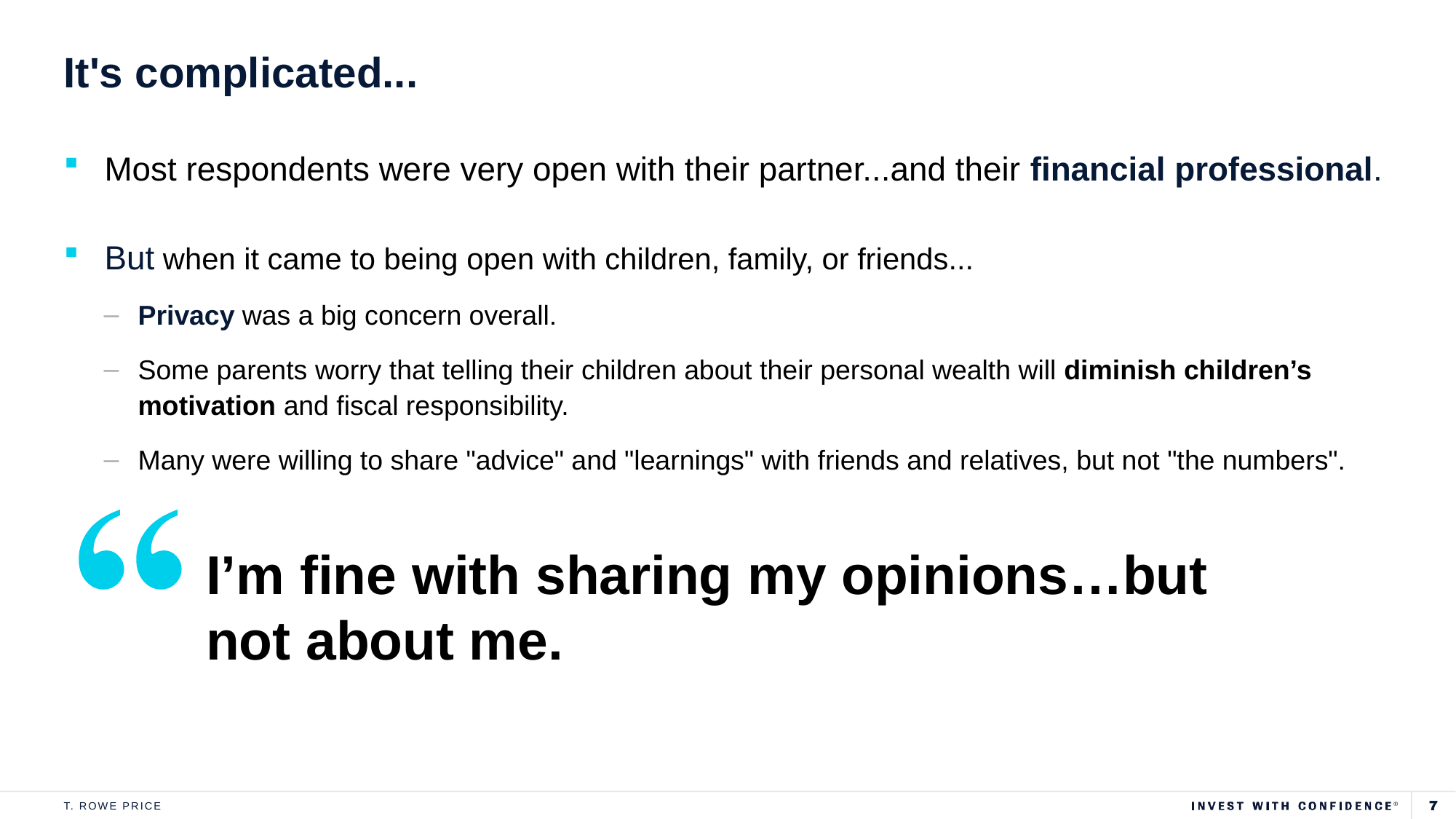

# It's complicated...

Most respondents were very open with their partner...and their financial professional.

But when it came to being open with children, family, or friends...
Privacy was a big concern overall.
Some parents worry that telling their children about their personal wealth will diminish children’s motivation and fiscal responsibility.
Many were willing to share "advice" and "learnings" with friends and relatives, but not "the numbers".

I’m fine with sharing my opinions…but not about me.